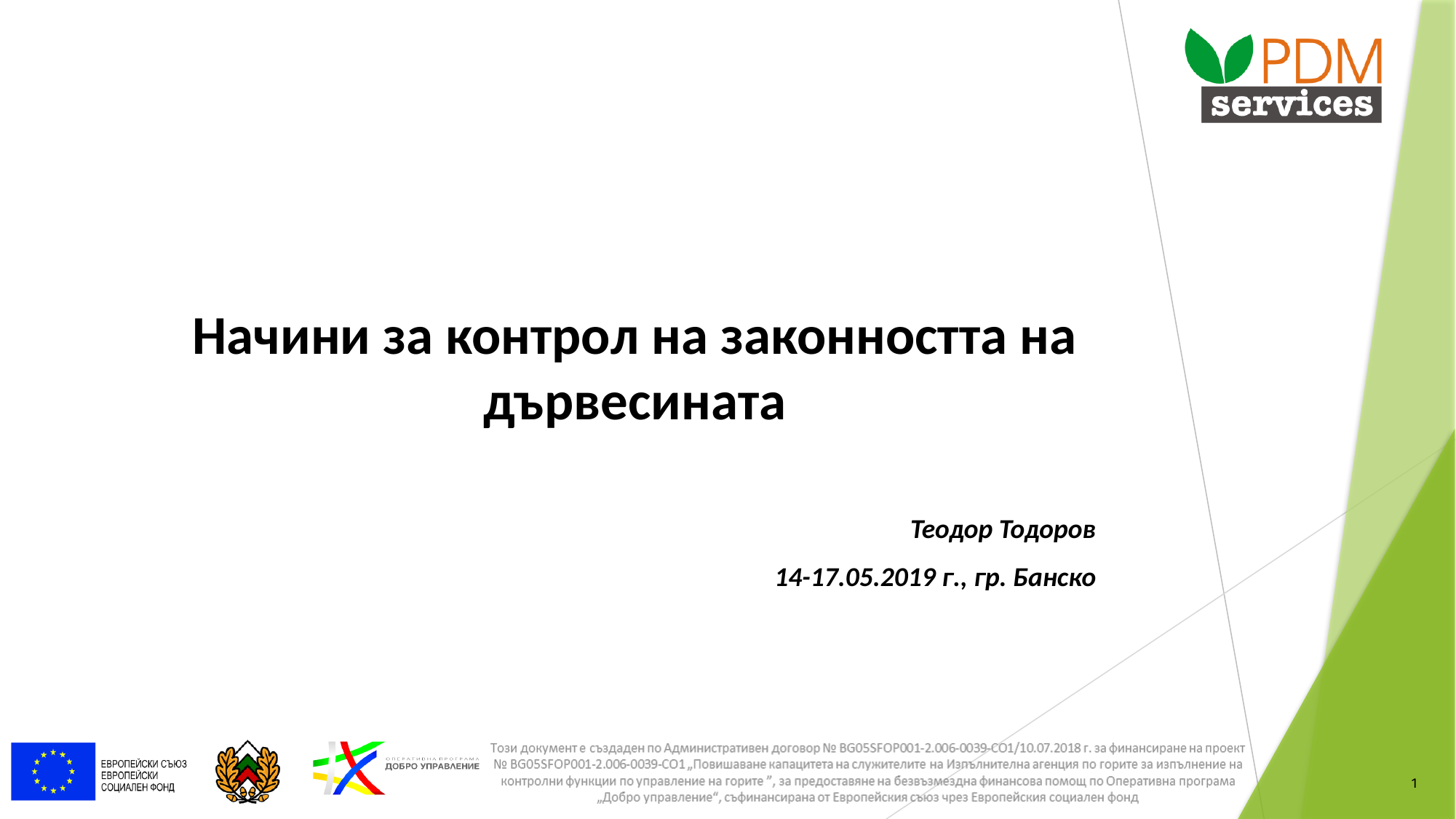

# Начини за контрол на законността на дървесината
Теодор Тодоров
14-17.05.2019 г., гр. Банско
1